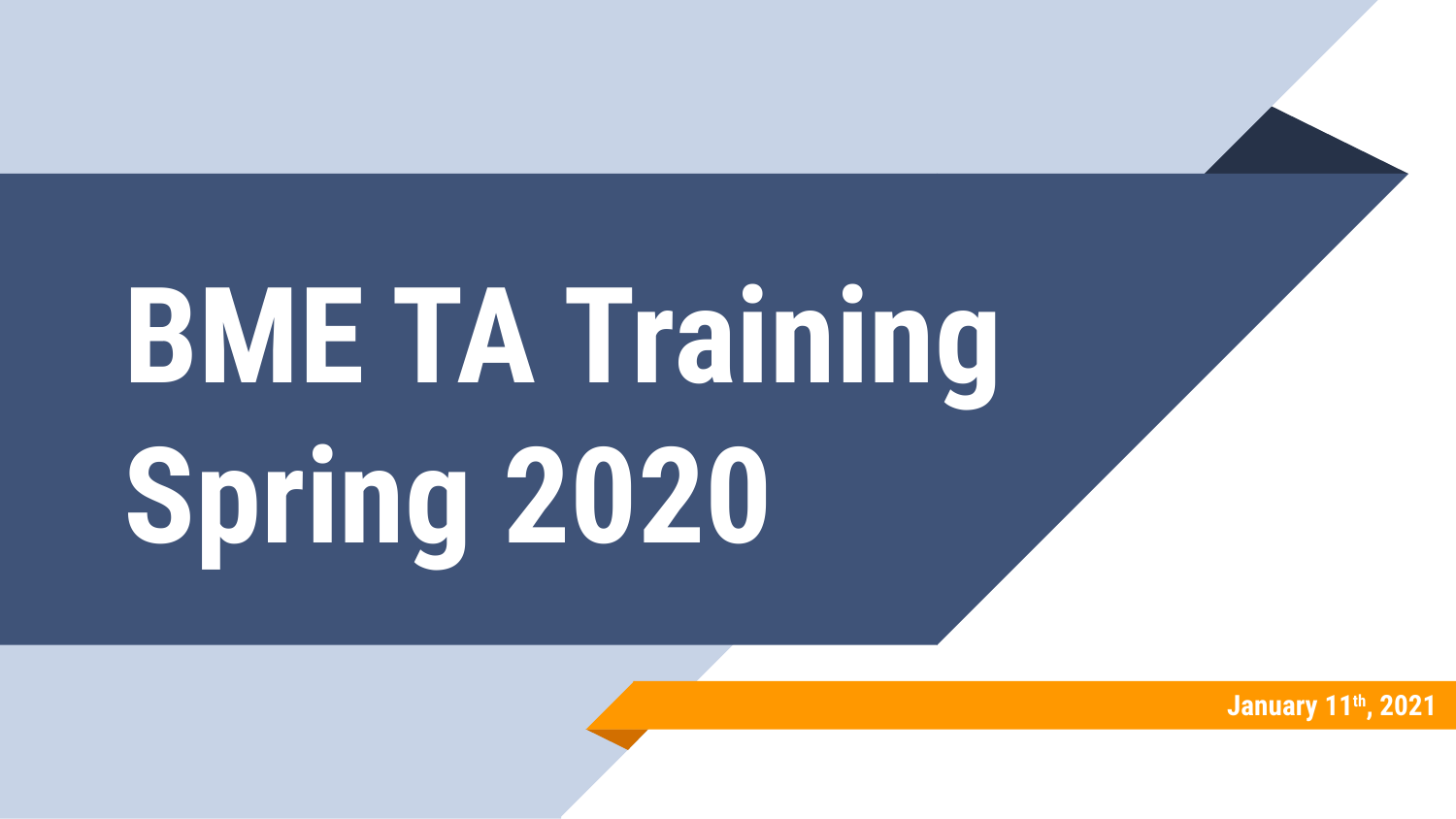

# BME TA Training Spring 2020
January 11th, 2021